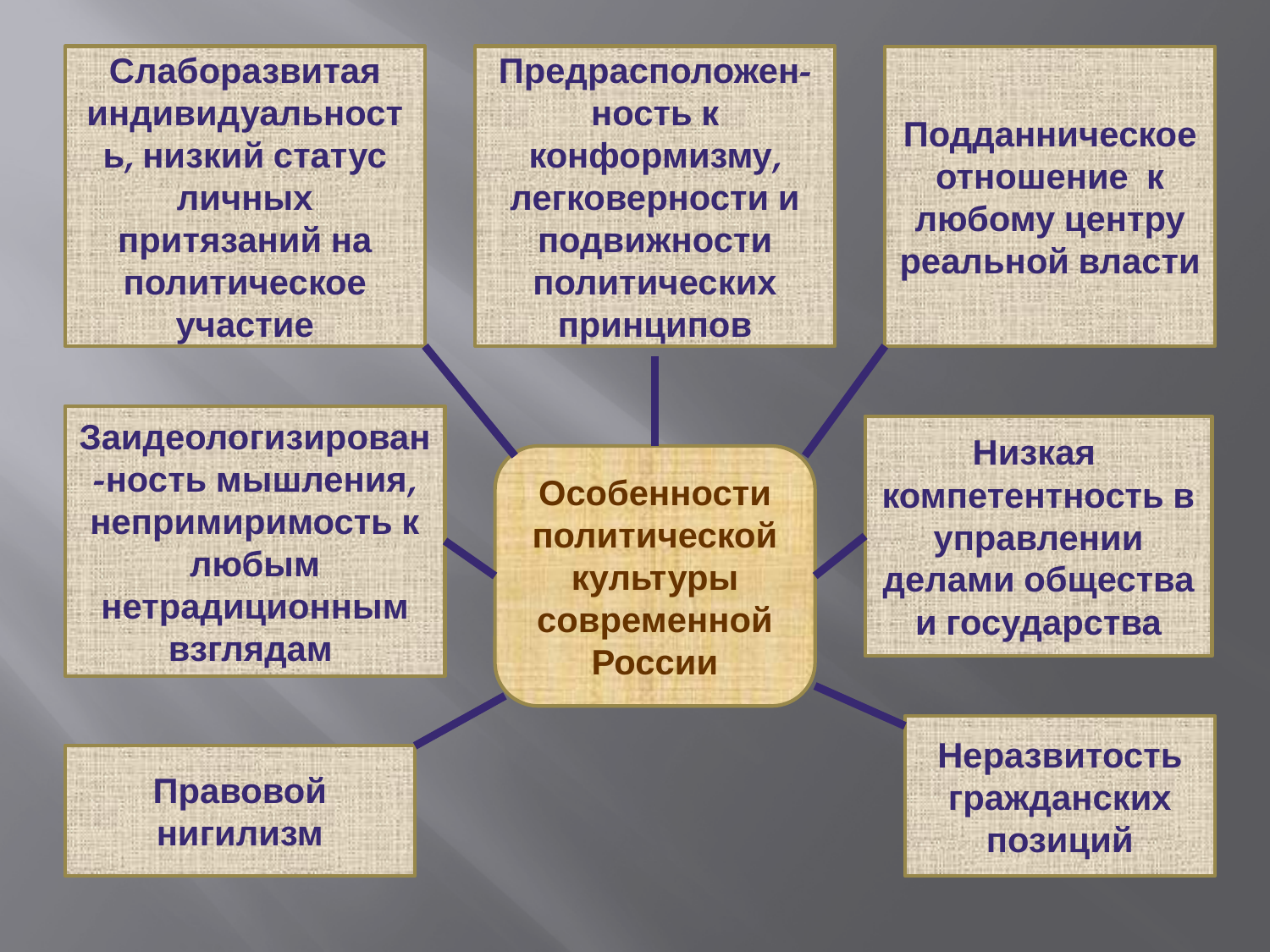

Слаборазвитая индивидуальность, низкий статус личных притязаний на политическое участие
Предрасположен-ность к конформизму, легковерности и подвижности политических принципов
Подданническое отношение  к любому центру реальной власти
Заидеологизирован-ность мышления, непримиримость к любым нетрадиционным взглядам
Низкая  компетентность в управлении делами общества и государства
Особенности политической культуры современной России
Неразвитость гражданских позиций
Правовой нигилизм